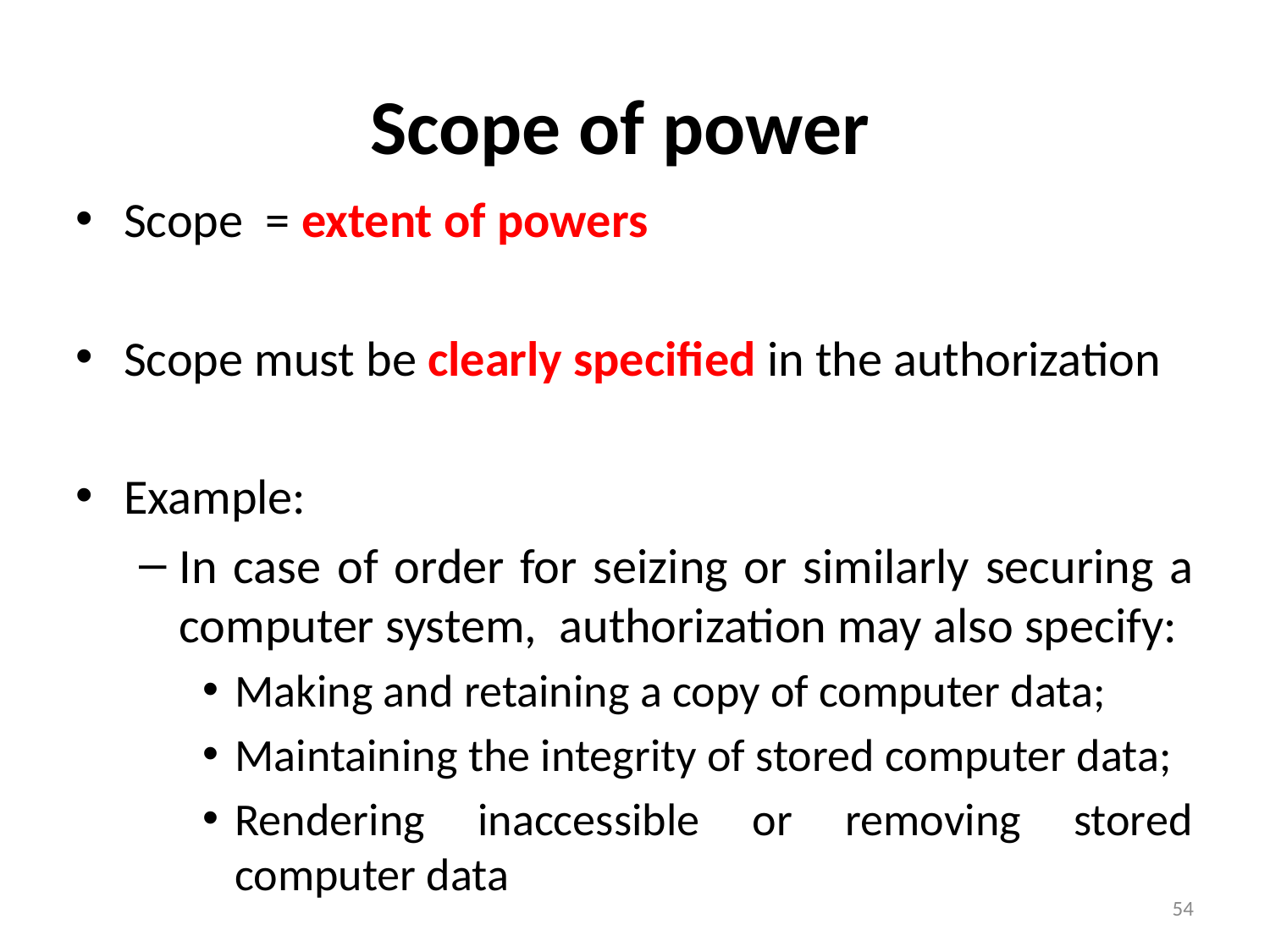

# Scope of power
Scope  = extent of powers

Scope must be clearly specified in the authorization

Example:
In case of order for seizing or similarly securing a computer system,  authorization may also specify:
Making and retaining a copy of computer data;
Maintaining the integrity of stored computer data;
Rendering inaccessible or removing stored computer data
54